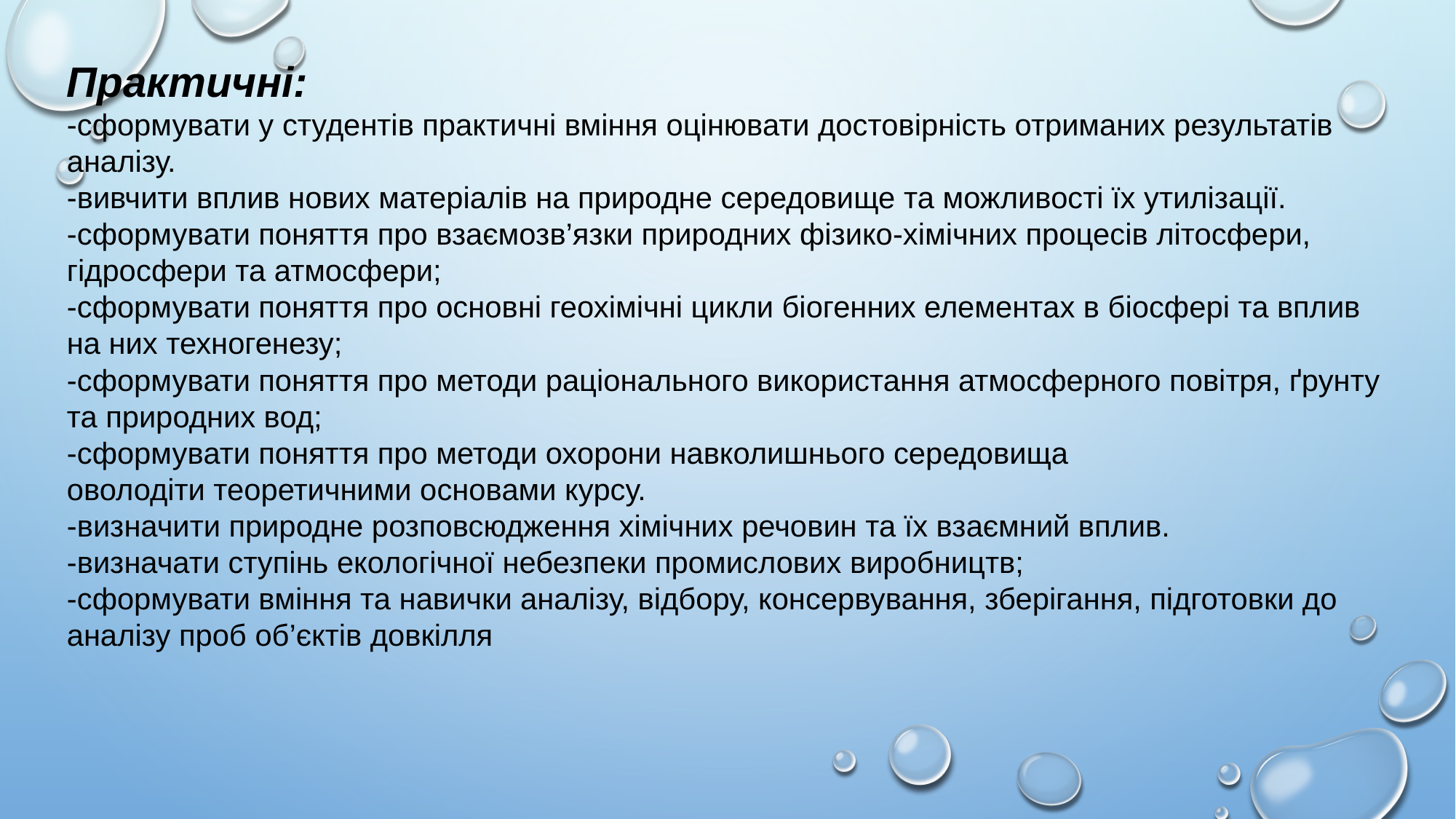

Практичні:
-сформувати у студентів практичні вміння оцінювати достовірність отриманих результатів аналізу.
-вивчити вплив нових матеріалів на природне середовище та можливості їх утилізації.
-сформувати поняття про взаємозв’язки природних фізико-хімічних процесів літосфери, гідросфери та атмосфери;
-сформувати поняття про основні геохімічні цикли біогенних елементах в біосфері та вплив на них техногенезу;
-сформувати поняття про методи раціонального використання атмосферного повітря, ґрунту та природних вод;
-сформувати поняття про методи охорони навколишнього середовища
оволодіти теоретичними основами курсу.
-визначити природне розповсюдження хімічних речовин та їх взаємний вплив.
-визначати ступінь екологічної небезпеки промислових виробництв;
-сформувати вміння та навички аналізу, відбору, консервування, зберігання, підготовки до аналізу проб об’єктів довкілля